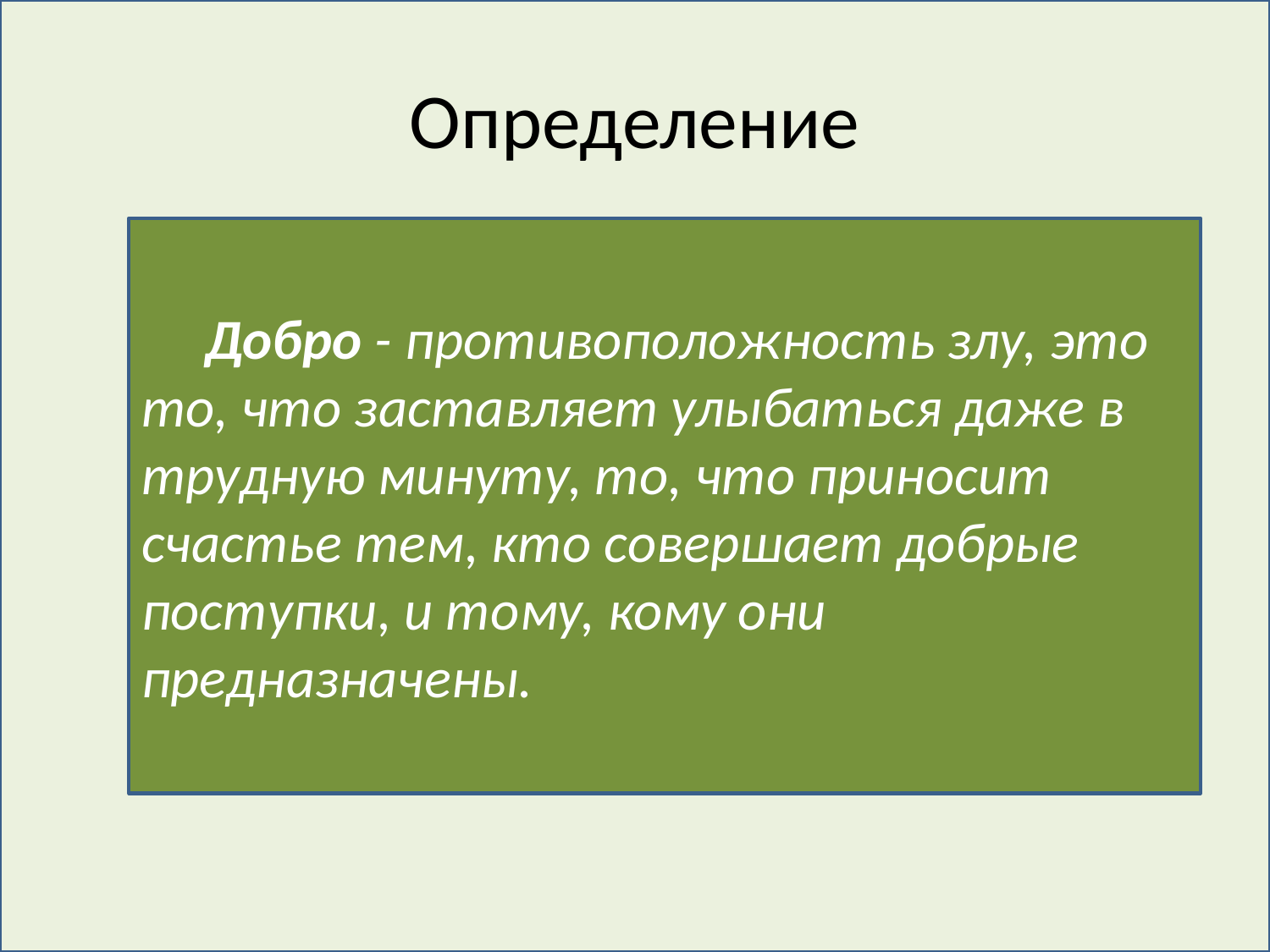

# Определение
     Добро - противоположность злу, это то, что заставляет улыбаться даже в трудную минуту, то, что приносит счастье тем, кто совершает добрые поступки, и тому, кому они предназначены.